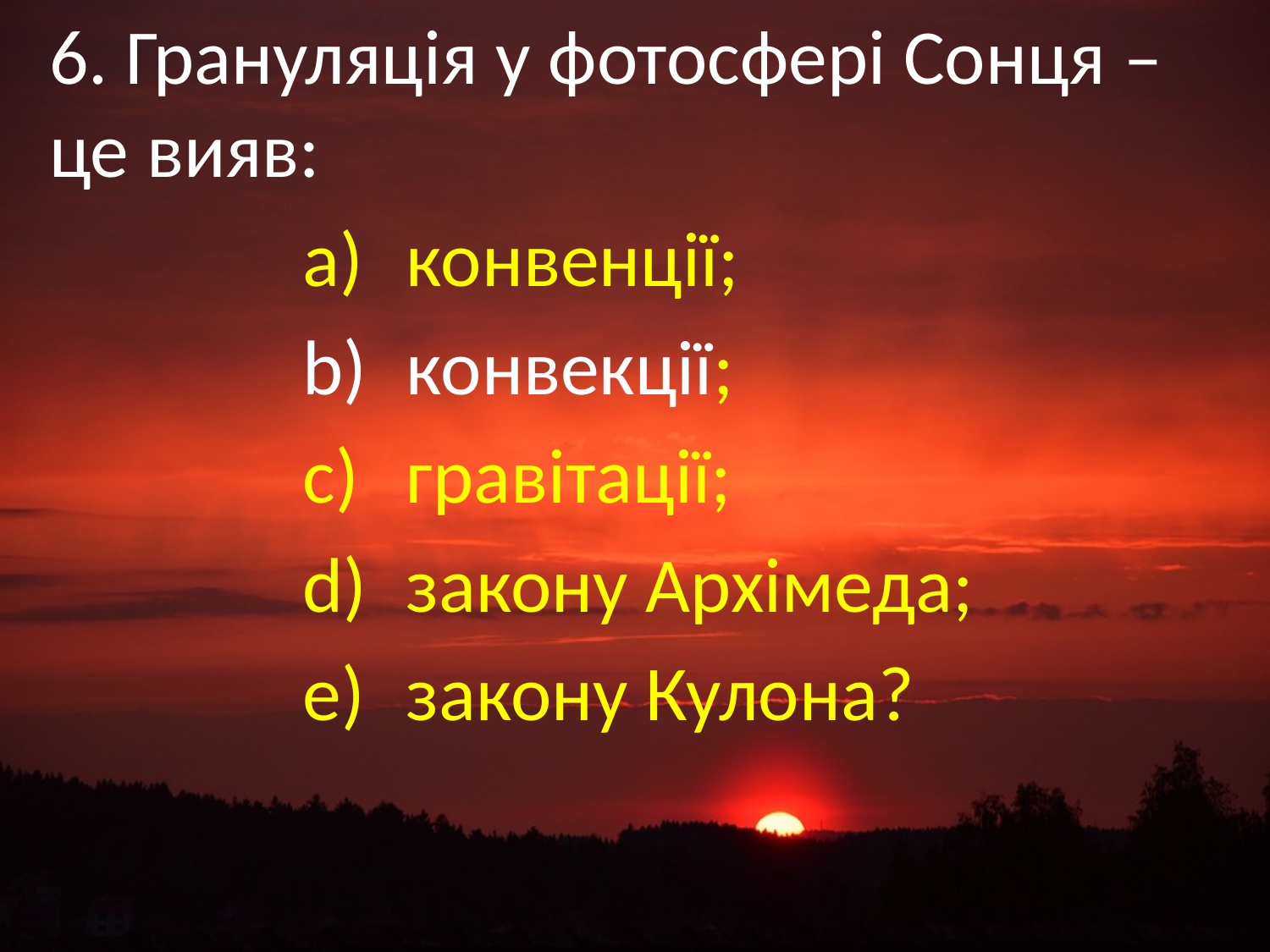

#
6. Грануляція у фотосфері Сонця – це вияв:
конвенції;
конвекції;
гравітації;
закону Архімеда;
закону Кулона?